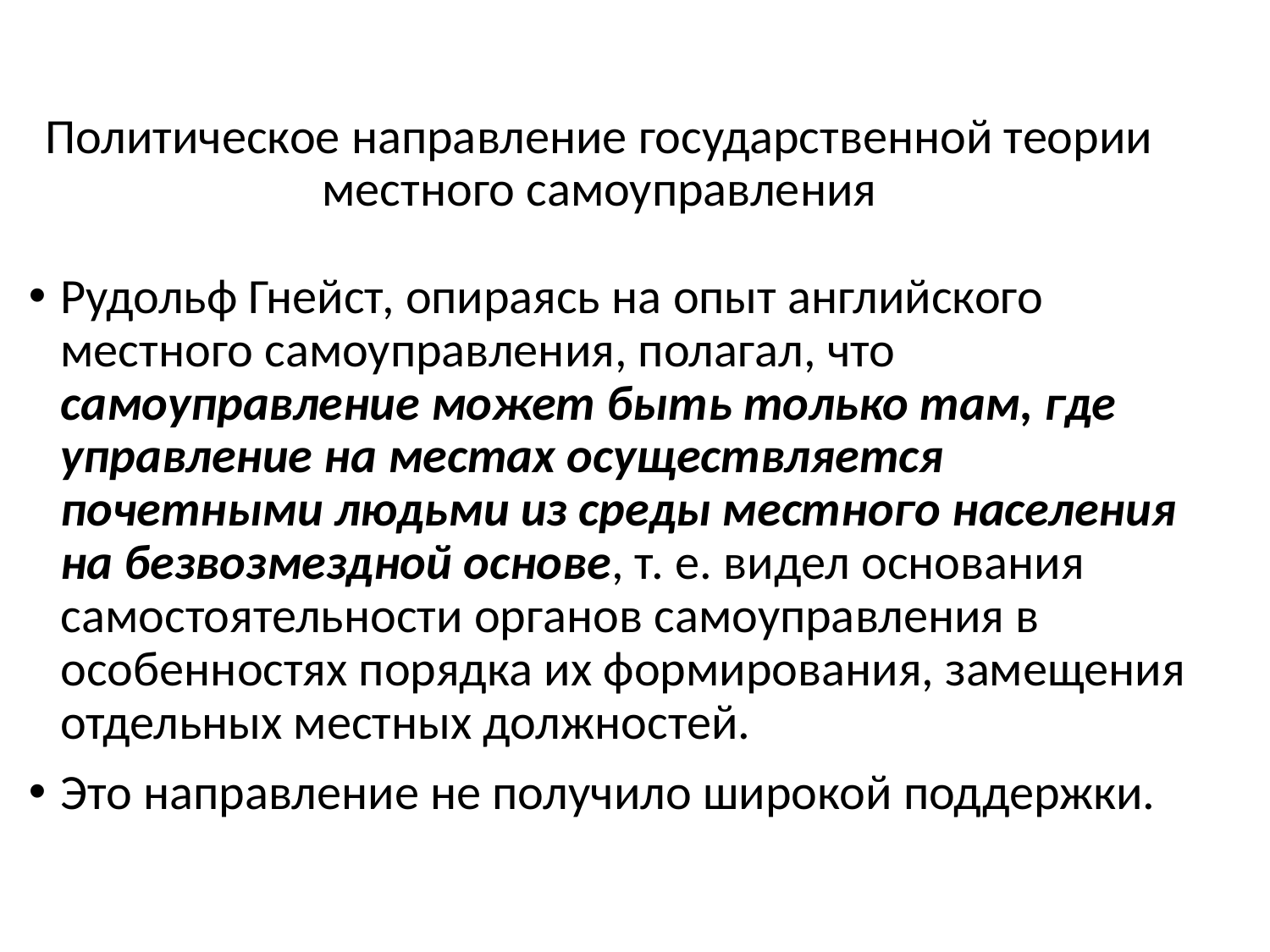

# Политическое направление государственной теории местного самоуправления
Рудольф Гнейст, опираясь на опыт английского местного самоуправления, полагал, что самоуправление может быть только там, где управление на местах осуществляется почетными людьми из среды местного населения на безвозмездной основе, т. е. видел основания самостоятельности органов самоуправления в особенностях порядка их формирования, замещения отдельных местных должностей.
Это направление не получило широкой поддержки.